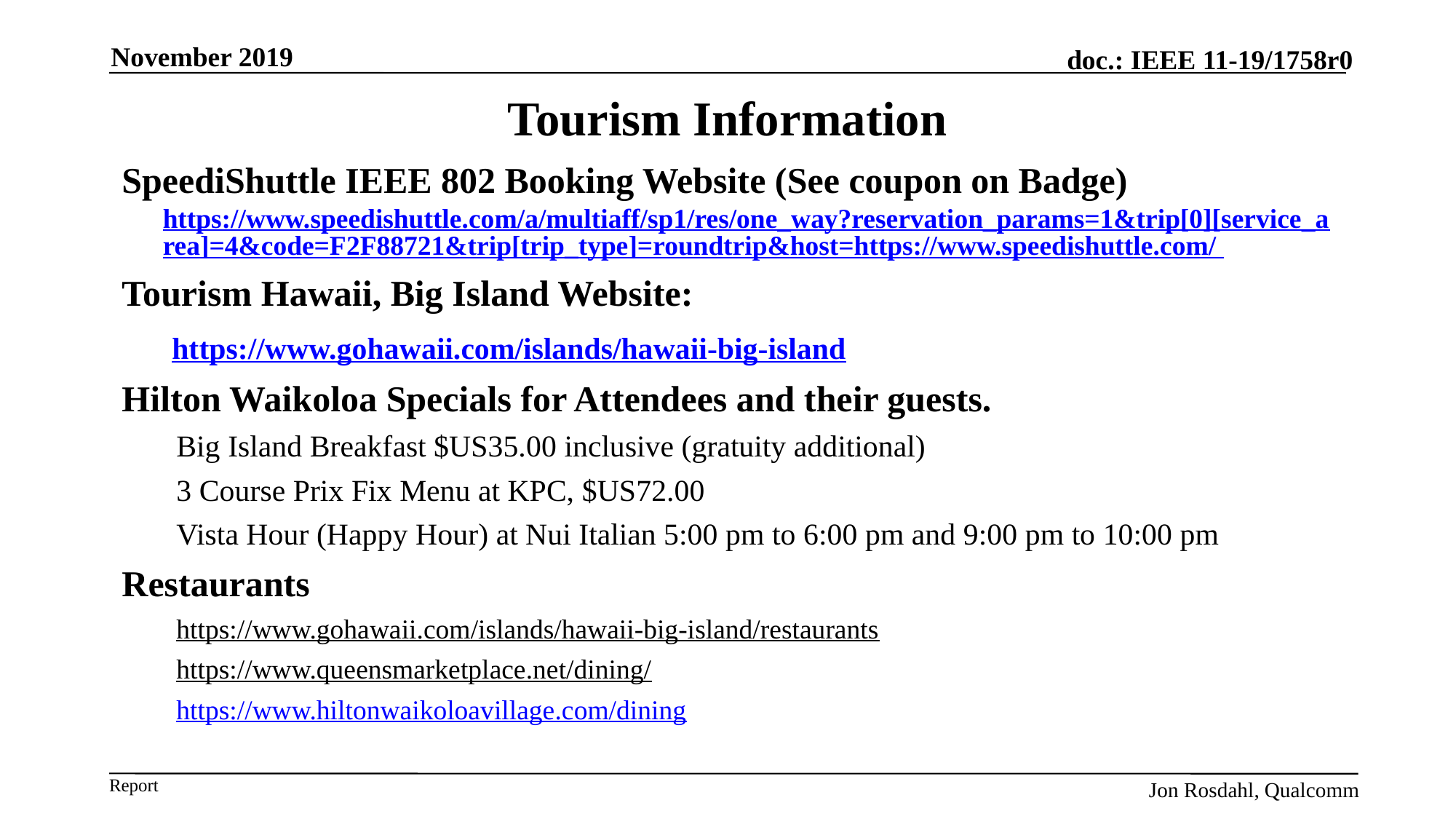

November 2019
# Tourism Information
SpeediShuttle IEEE 802 Booking Website (See coupon on Badge) https://www.speedishuttle.com/a/multiaff/sp1/res/one_way?reservation_params=1&trip[0][service_area]=4&code=F2F88721&trip[trip_type]=roundtrip&host=https://www.speedishuttle.com/
Tourism Hawaii, Big Island Website:
	 https://www.gohawaii.com/islands/hawaii-big-island
Hilton Waikoloa Specials for Attendees and their guests.
Big Island Breakfast $US35.00 inclusive (gratuity additional)
3 Course Prix Fix Menu at KPC, $US72.00
Vista Hour (Happy Hour) at Nui Italian 5:00 pm to 6:00 pm and 9:00 pm to 10:00 pm
Restaurants
https://www.gohawaii.com/islands/hawaii-big-island/restaurants
https://www.queensmarketplace.net/dining/
https://www.hiltonwaikoloavillage.com/dining

Jon Rosdahl, Qualcomm